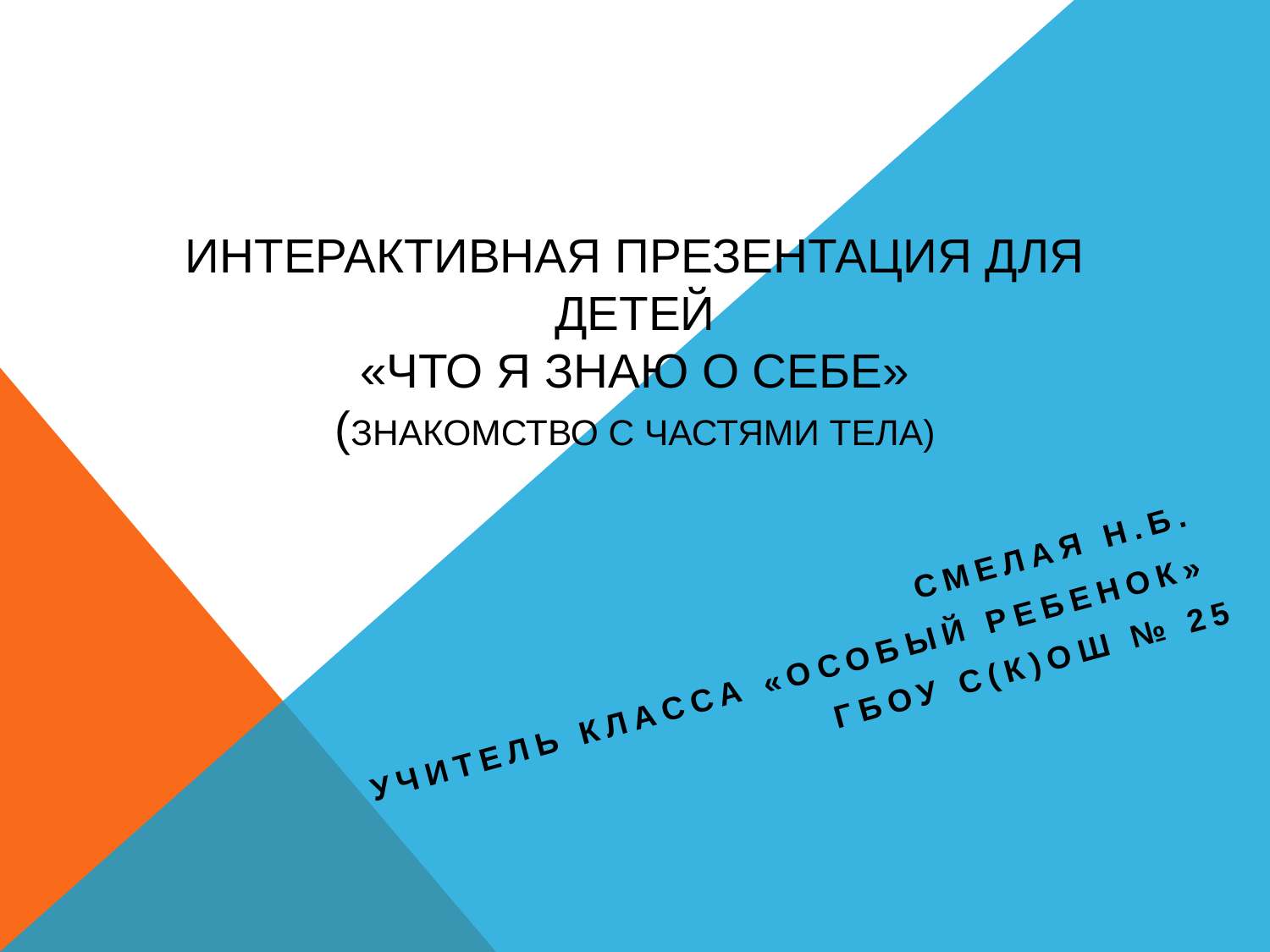

# Интерактивная Презентация для детей «Что я знаю о себе» (Знакомство с частями тела)
Смелая Н.Б.
учитель класса «особый ребенок»
ГБОУ С(К)ОШ № 25